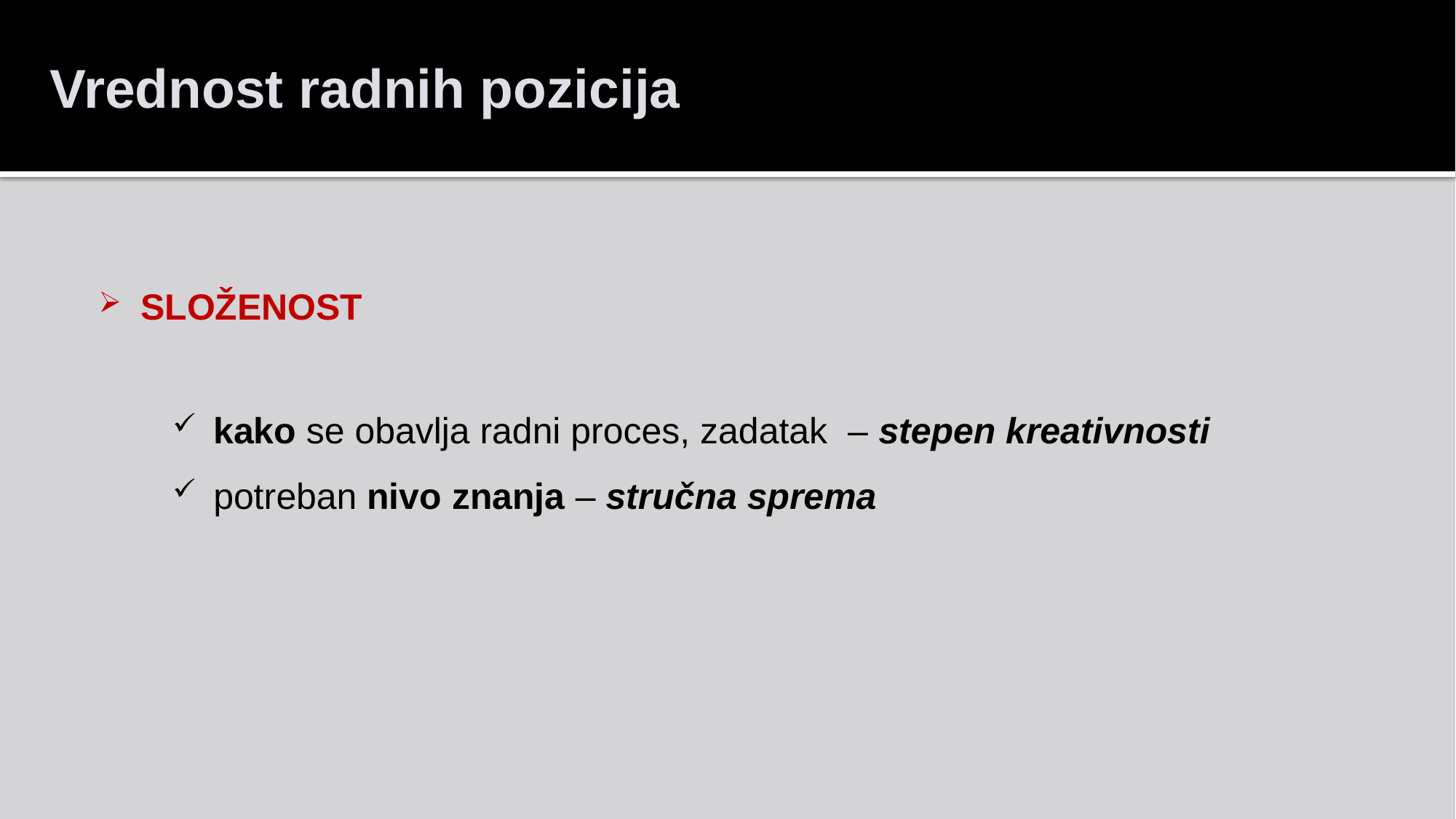

Vrednost radnih pozicija

SLOŽENOST

kako se obavlja radni proces, zadatak  – stepen kreativnosti
potreban nivo znanja – stručna sprema